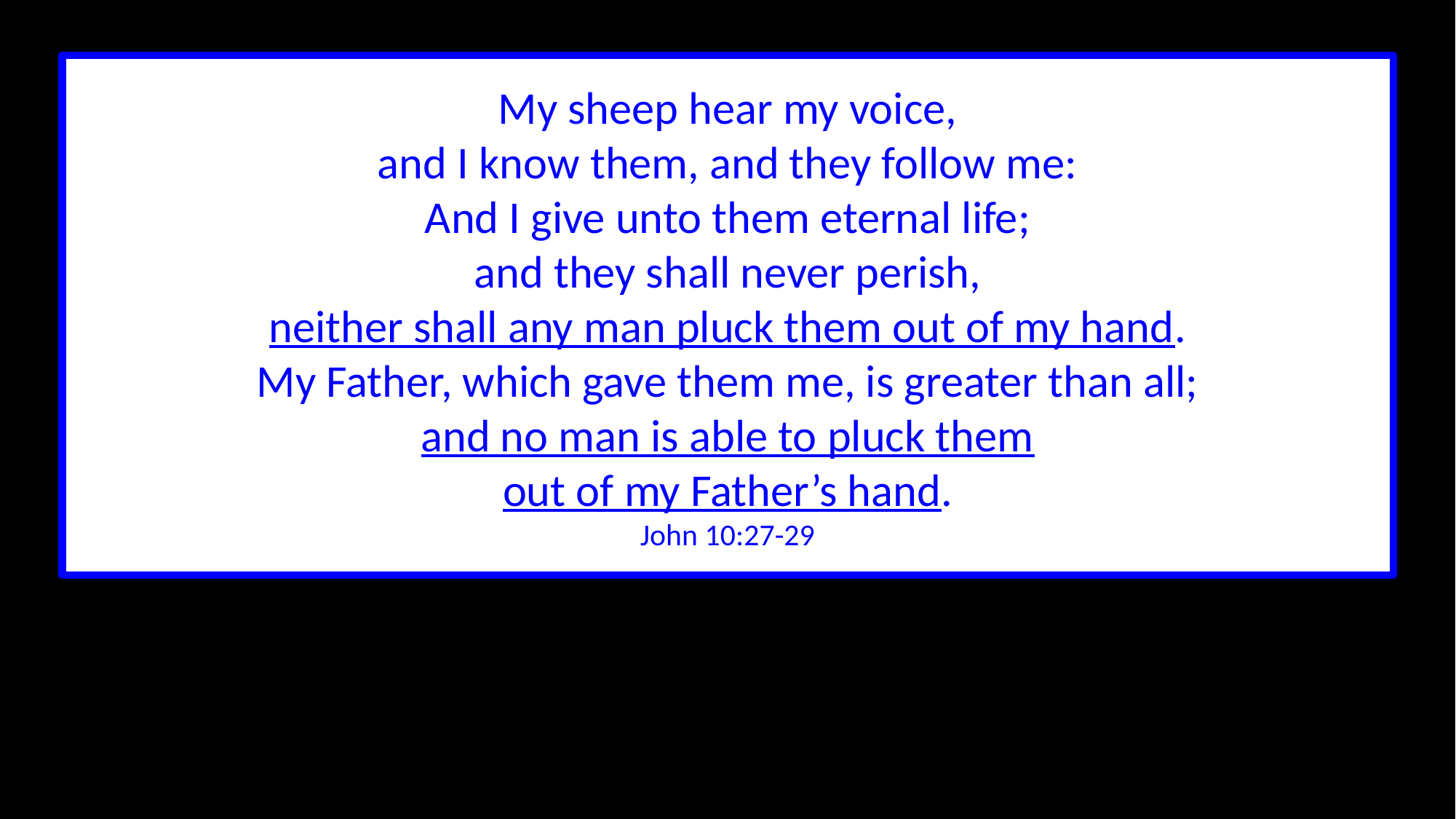

My sheep hear my voice,
and I know them, and they follow me:
And I give unto them eternal life;
and they shall never perish,
neither shall any man pluck them out of my hand.
My Father, which gave them me, is greater than all;
and no man is able to pluck them
out of my Father’s hand.
John 10:27-29